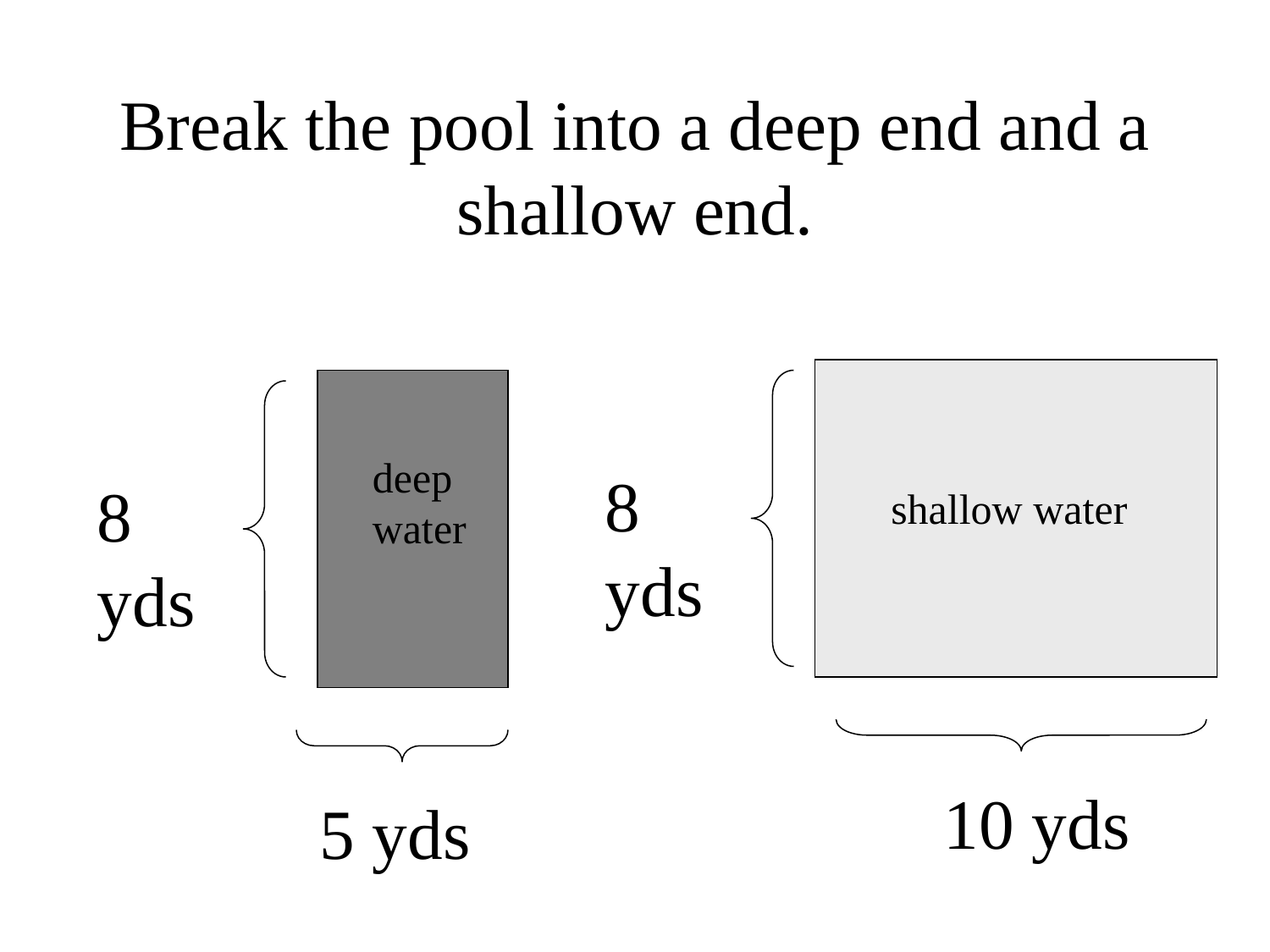

# Break the pool into a deep end and a shallow end.

deepwater
8 yds
8 yds
shallow water

   10 yds
5 yds